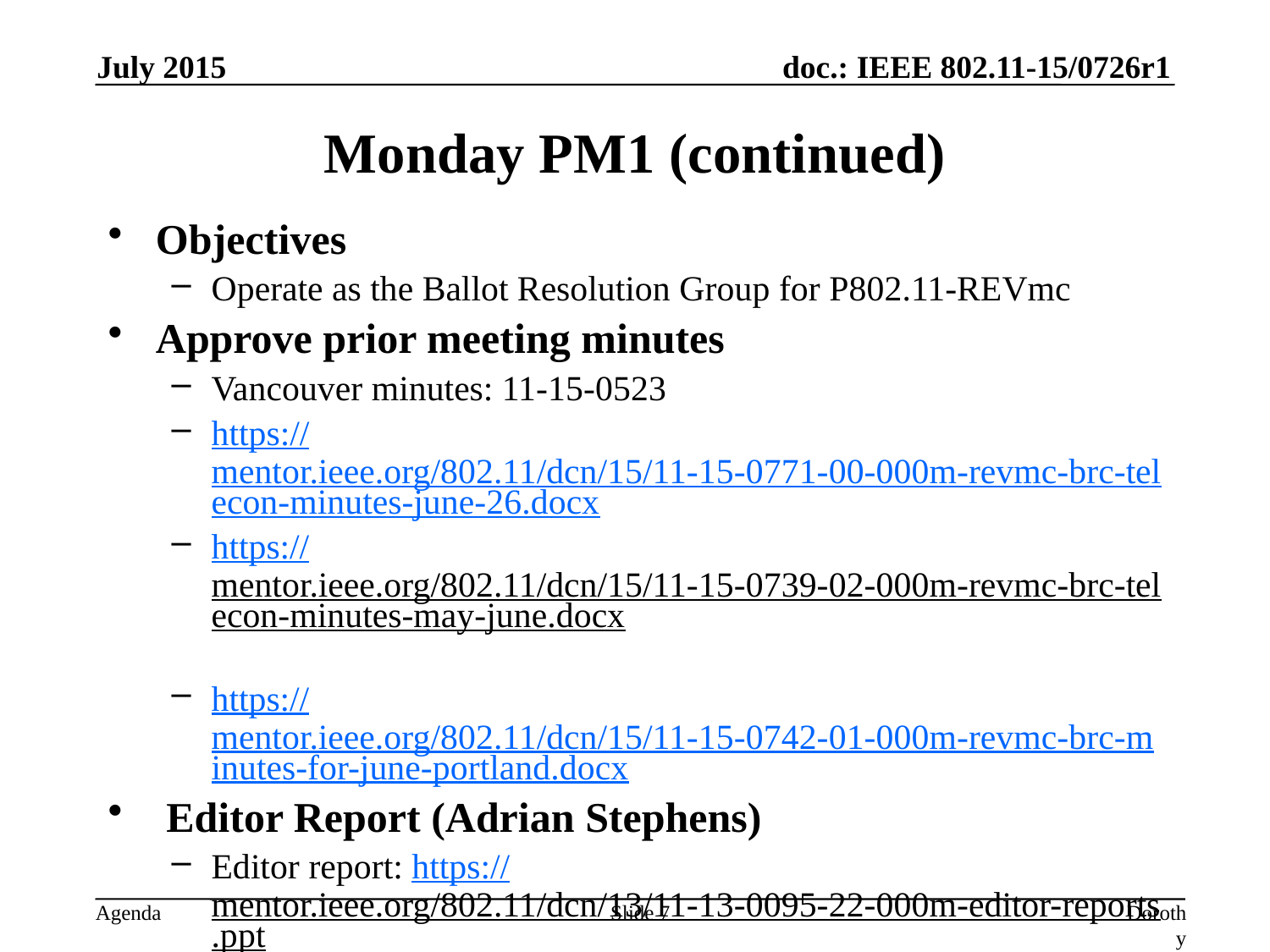

Monday PM1 (continued)
July 2015
Objectives
Operate as the Ballot Resolution Group for P802.11-REVmc
Approve prior meeting minutes
Vancouver minutes: 11-15-0523
https://mentor.ieee.org/802.11/dcn/15/11-15-0771-00-000m-revmc-brc-telecon-minutes-june-26.docx
https://mentor.ieee.org/802.11/dcn/15/11-15-0739-02-000m-revmc-brc-telecon-minutes-may-june.docx
https://mentor.ieee.org/802.11/dcn/15/11-15-0742-01-000m-revmc-brc-minutes-for-june-portland.docx
 Editor Report (Adrian Stephens)
Editor report: https://mentor.ieee.org/802.11/dcn/13/11-13-0095-22-000m-editor-reports.ppt
Slide 7
Dorothy Stanley, HP-Aruba Networks